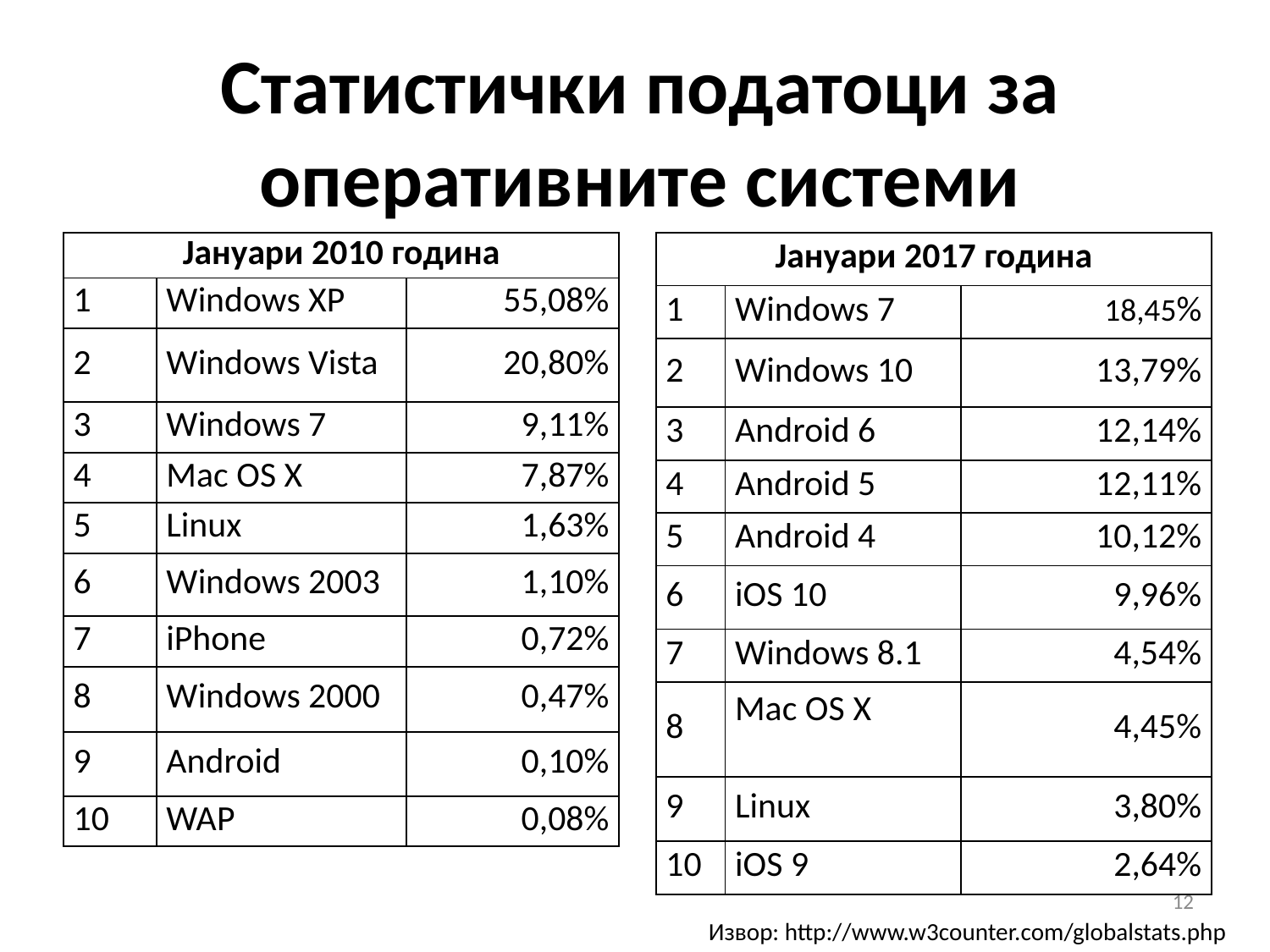

# Статистички податоци за оперативните системи
| Јануари 2010 година |  |  |
| --- | --- | --- |
| 1 | Windows XP | 55,08% |
| 2 | Windows Vista | 20,80% |
| 3 | Windows 7 | 9,11% |
| 4 | Mac OS X | 7,87% |
| 5 | Linux | 1,63% |
| 6 | Windows 2003 | 1,10% |
| 7 | iPhone | 0,72% |
| 8 | Windows 2000 | 0,47% |
| 9 | Android | 0,10% |
| 10 | WAP | 0,08% |
| Јануари 2017 година |  |  |
| --- | --- | --- |
| 1 | Windows 7 | 18,45% |
| 2 | Windows 10 | 13,79% |
| 3 | Android 6 | 12,14% |
| 4 | Android 5 | 12,11% |
| 5 | Android 4 | 10,12% |
| 6 | iOS 10 | 9,96% |
| 7 | Windows 8.1 | 4,54% |
| 8 | Mac OS X | 4,45% |
| 9 | Linux | 3,80% |
| 10 | iOS 9 | 2,64% |
12
Извор: http://www.w3counter.com/globalstats.php